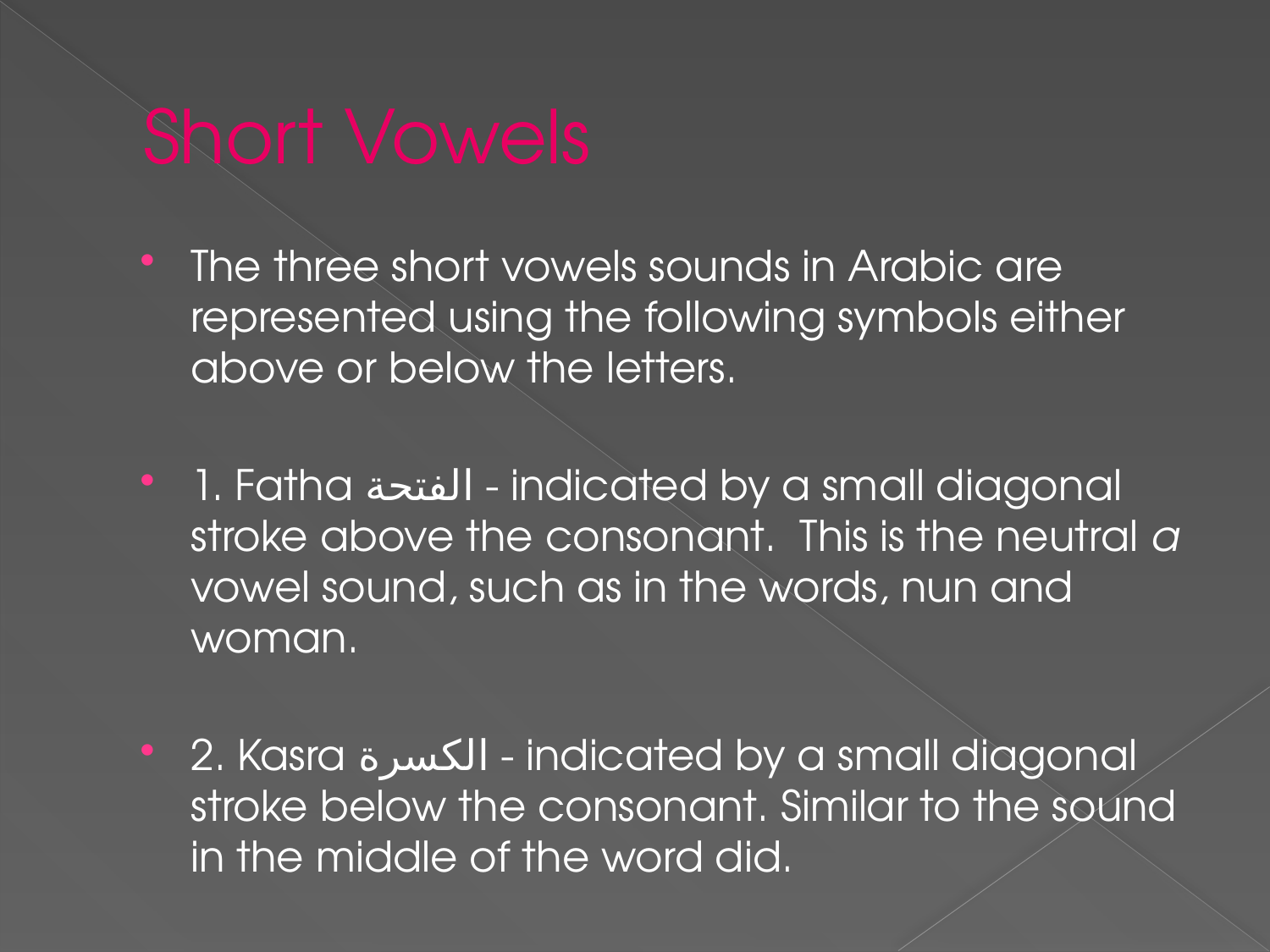

# Short Vowels
The three short vowels sounds in Arabic are represented using the following symbols either above or below the letters.

1. Fatha الفتحة - indicated by a small diagonal stroke above the consonant.  This is the neutral a vowel sound, such as in the words, nun and woman.

2. Kasra الكسرة - indicated by a small diagonal stroke below the consonant. Similar to the sound in the middle of the word did.